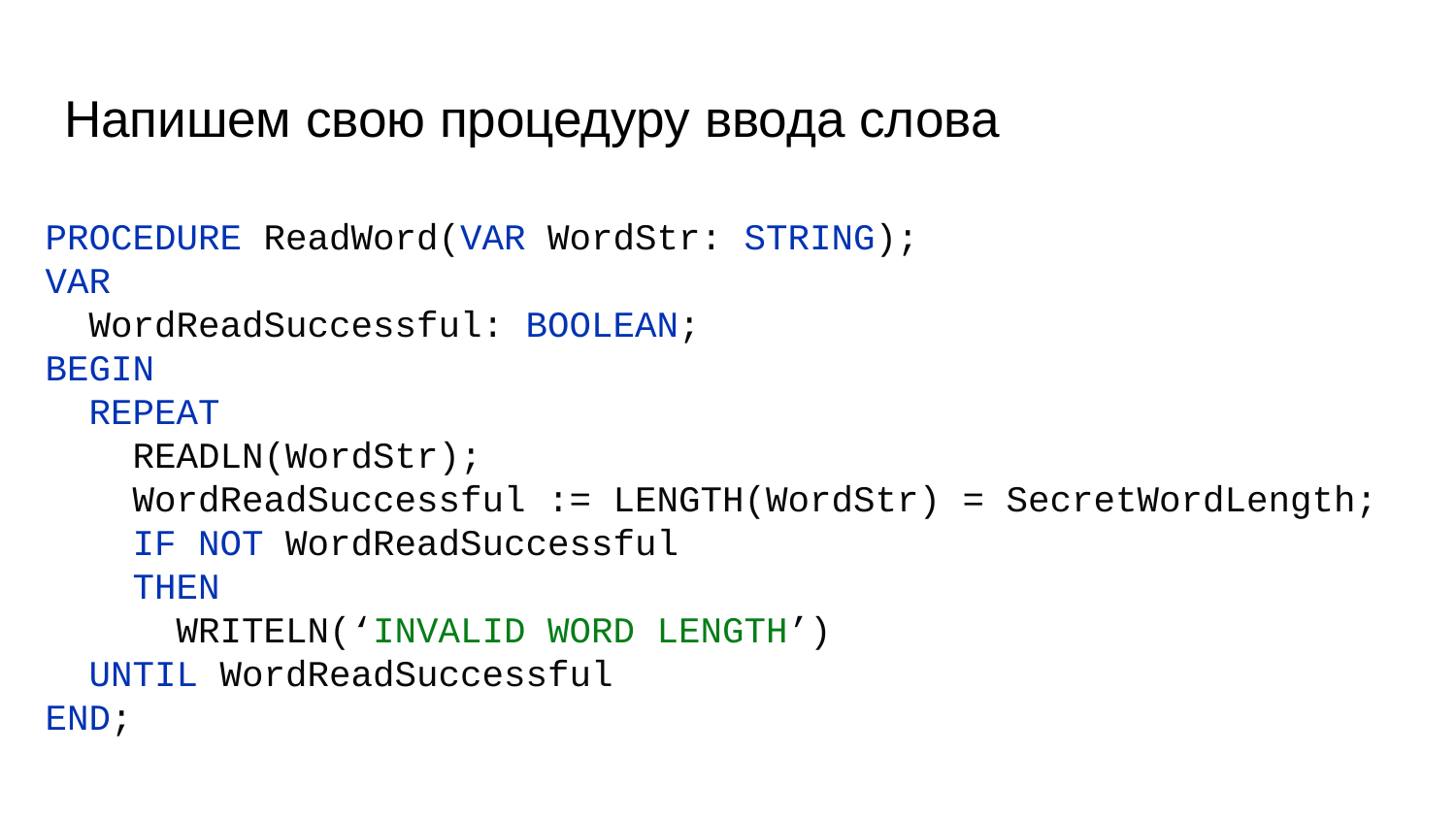

# Напишем свою процедуру ввода слова

PROCEDURE ReadWord(VAR WordStr: STRING);
VAR
  WordReadSuccessful: BOOLEAN;
BEGIN
  REPEAT
    READLN(WordStr);
    WordReadSuccessful := LENGTH(WordStr) = SecretWordLength;
    IF NOT WordReadSuccessful
    THEN
      WRITELN(‘INVALID WORD LENGTH’)
  UNTIL WordReadSuccessful
END;